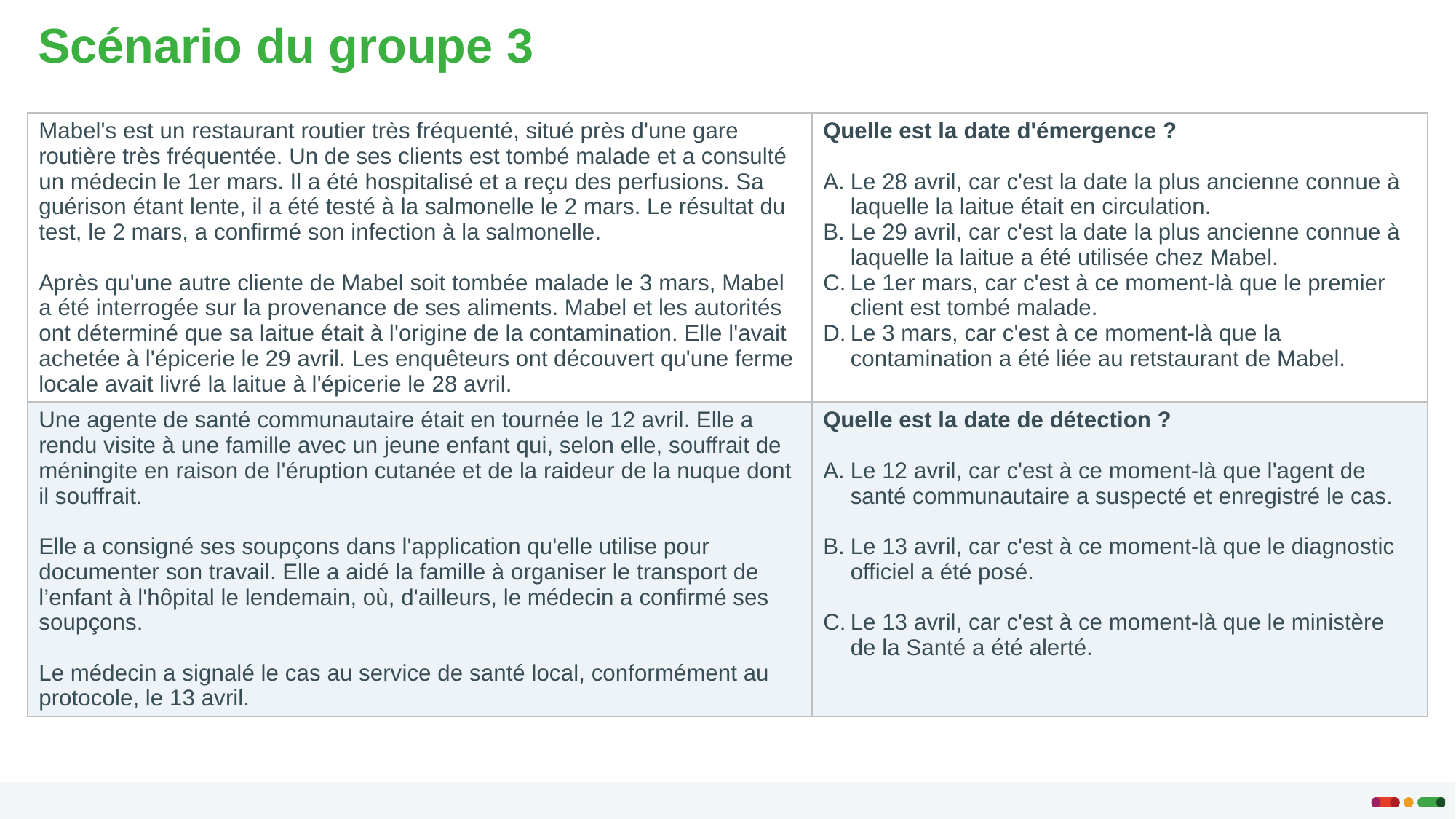

# Scénario du groupe 3
| Mabel's est un restaurant routier très fréquenté, situé près d'une gare routière très fréquentée. Un de ses clients est tombé malade et a consulté un médecin le 1er mars. Il a été hospitalisé et a reçu des perfusions. Sa guérison étant lente, il a été testé à la salmonelle le 2 mars. Le résultat du test, le 2 mars, a confirmé son infection à la salmonelle. Après qu'une autre cliente de Mabel soit tombée malade le 3 mars, Mabel a été interrogée sur la provenance de ses aliments. Mabel et les autorités ont déterminé que sa laitue était à l'origine de la contamination. Elle l'avait achetée à l'épicerie le 29 avril. Les enquêteurs ont découvert qu'une ferme locale avait livré la laitue à l'épicerie le 28 avril. | Quelle est la date d'émergence ? Le 28 avril, car c'est la date la plus ancienne connue à laquelle la laitue était en circulation. Le 29 avril, car c'est la date la plus ancienne connue à laquelle la laitue a été utilisée chez Mabel. Le 1er mars, car c'est à ce moment-là que le premier client est tombé malade. Le 3 mars, car c'est à ce moment-là que la contamination a été liée au retstaurant de Mabel. |
| --- | --- |
| Une agente de santé communautaire était en tournée le 12 avril. Elle a rendu visite à une famille avec un jeune enfant qui, selon elle, souffrait de méningite en raison de l'éruption cutanée et de la raideur de la nuque dont il souffrait. Elle a consigné ses soupçons dans l'application qu'elle utilise pour documenter son travail. Elle a aidé la famille à organiser le transport de l’enfant à l'hôpital le lendemain, où, d'ailleurs, le médecin a confirmé ses soupçons. Le médecin a signalé le cas au service de santé local, conformément au protocole, le 13 avril. | Quelle est la date de détection ? Le 12 avril, car c'est à ce moment-là que l'agent de santé communautaire a suspecté et enregistré le cas. Le 13 avril, car c'est à ce moment-là que le diagnostic officiel a été posé. Le 13 avril, car c'est à ce moment-là que le ministère de la Santé a été alerté. |